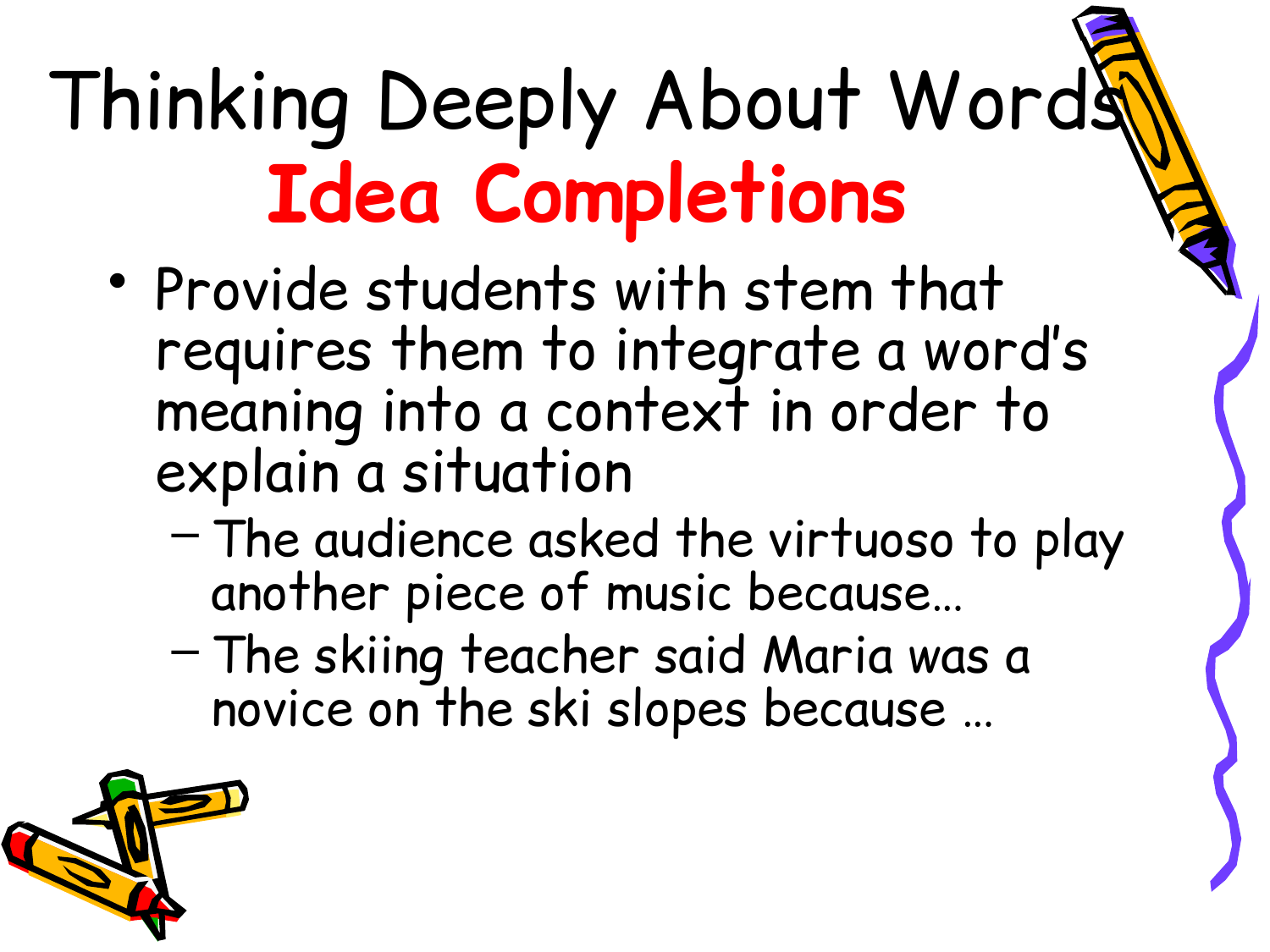

# Thinking Deeply About Words Idea Completions
Provide students with stem that requires them to integrate a word’s meaning into a context in order to explain a situation
The audience asked the virtuoso to play another piece of music because…
The skiing teacher said Maria was a novice on the ski slopes because …